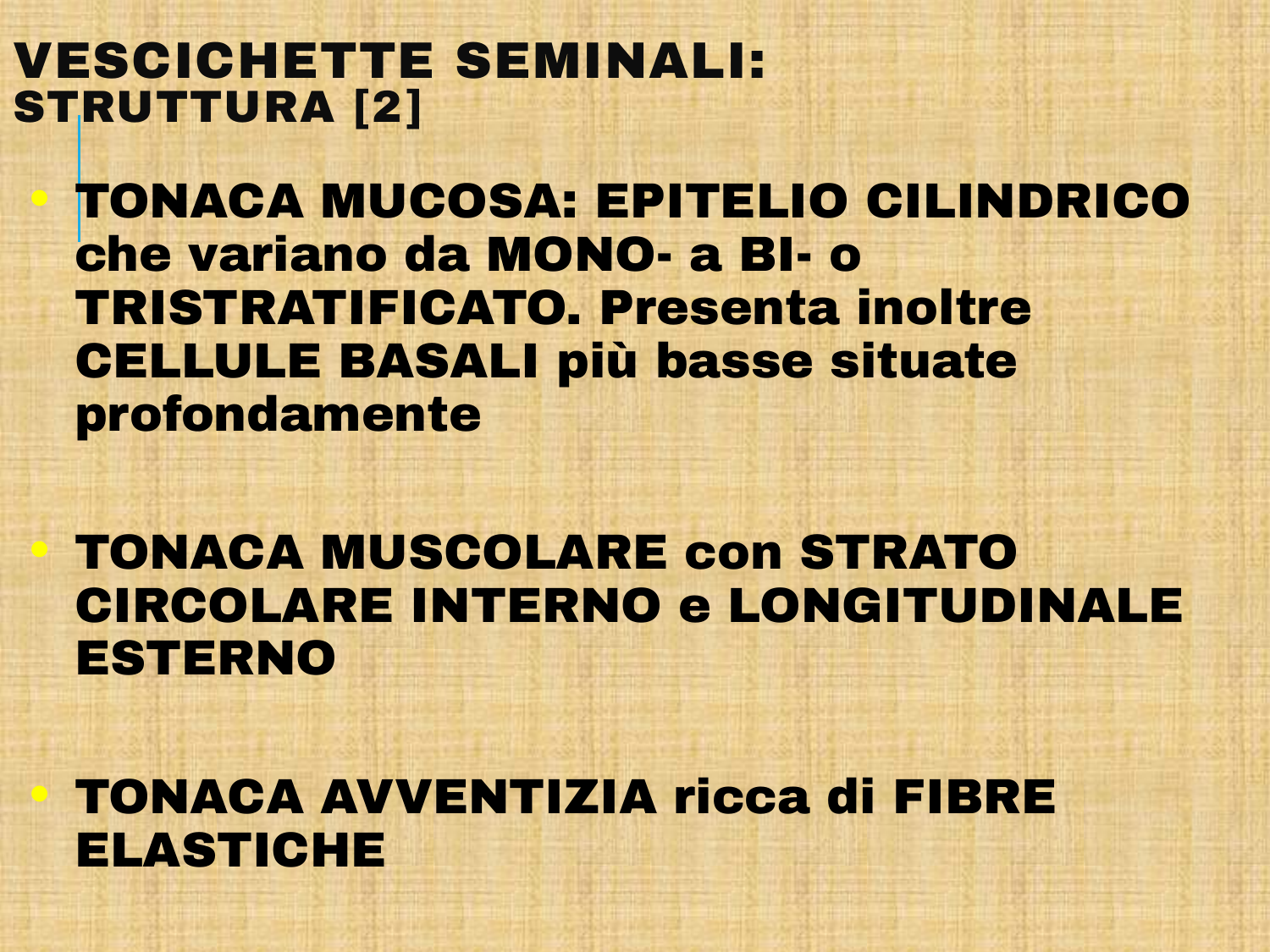

# VESCICHETTE SEMINALI: STRUTTURA [2]
TONACA MUCOSA: EPITELIO CILINDRICO che variano da MONO- a BI- o TRISTRATIFICATO. Presenta inoltre CELLULE BASALI più basse situate profondamente

TONACA MUSCOLARE con STRATO CIRCOLARE INTERNO e LONGITUDINALE ESTERNO

TONACA AVVENTIZIA ricca di FIBRE ELASTICHE